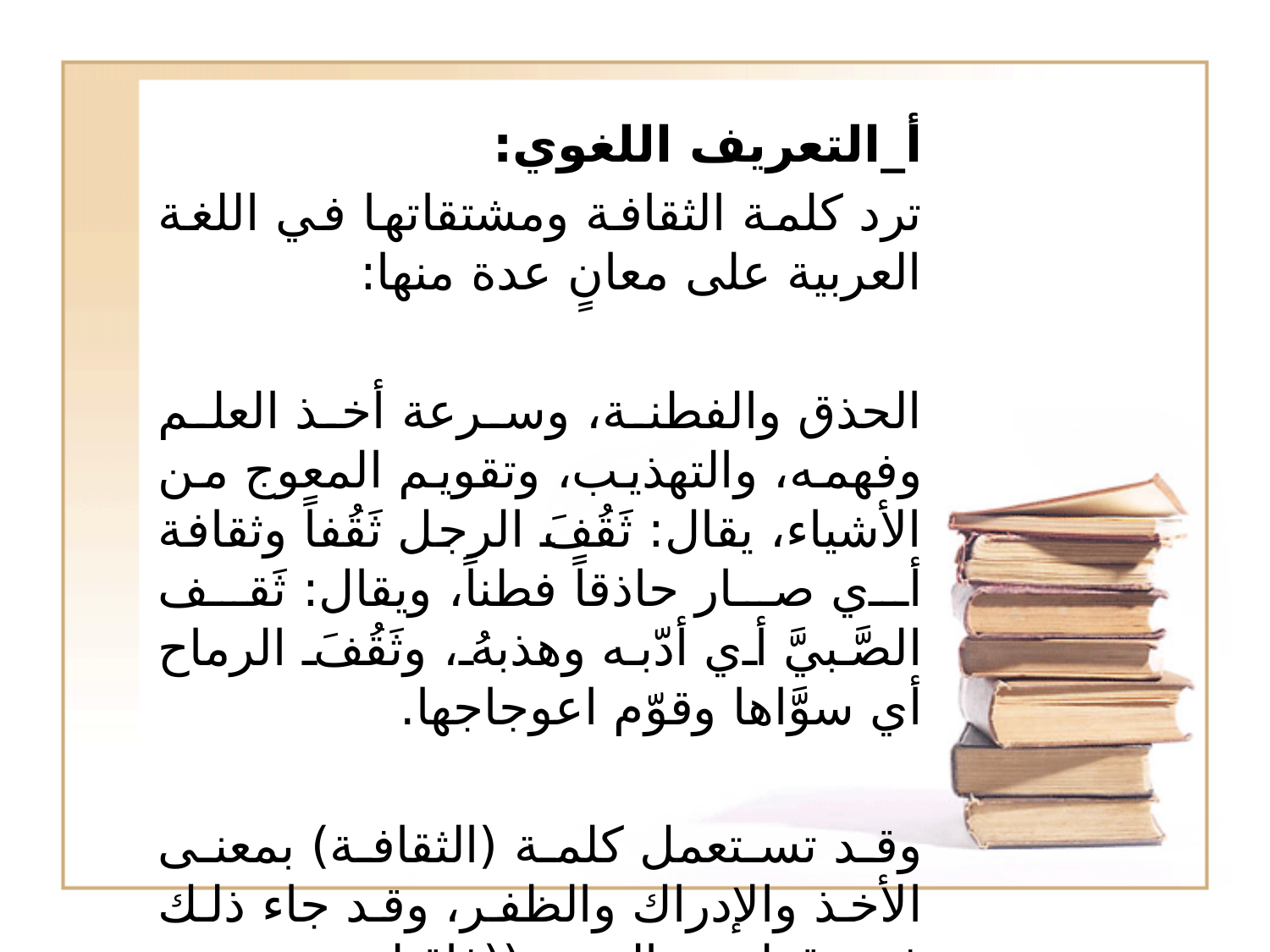

# تعريف الثقافة
أ_التعريف اللغوي:
ترد كلمة الثقافة ومشتقاتها في اللغة العربية على معانٍ عدة منها:

الحذق والفطنة، وسرعة أخذ العلم وفهمه، والتهذيب، وتقويم المعوج من الأشياء، يقال: ثَقُفَ الرجل ثَقُفاً وثقافة أي صار حاذقاً فطناً، ويقال: ثَقف الصَّبيَّ أي أدّبه وهذبهُ، وثَقُفَ الرماح أي سوَّاها وقوّم اعوجاجها.

وقد تستعمل كلمة (الثقافة) بمعنى الأخذ والإدراك والظفر، وقد جاء ذلك في قوله تعالى:  ((فاقتلوهم حيث ثقفتموهم))